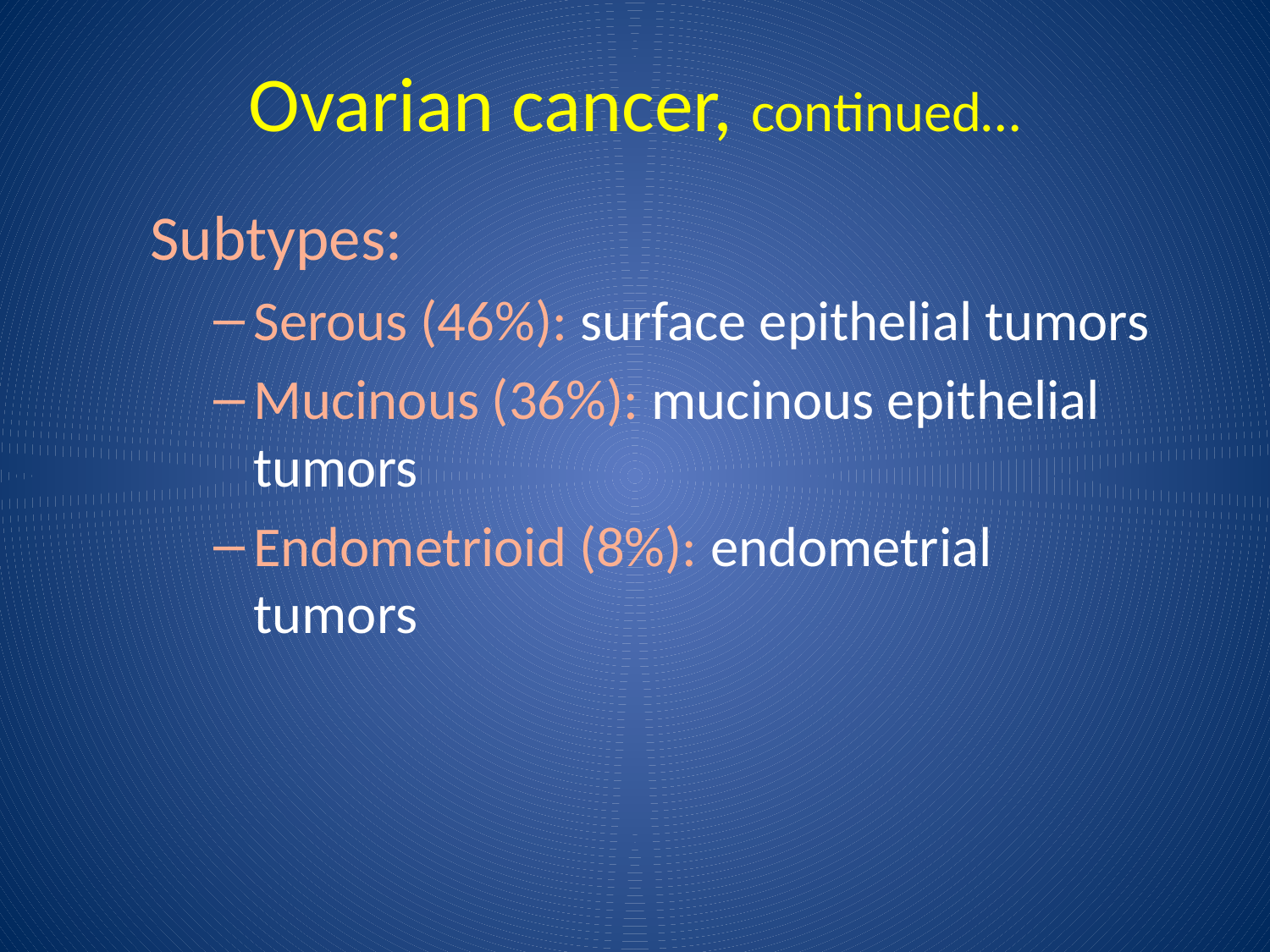

Ovarian cancer, continued…
Subtypes:
Serous (46%): surface epithelial tumors
Mucinous (36%): mucinous epithelial tumors
Endometrioid (8%): endometrial tumors